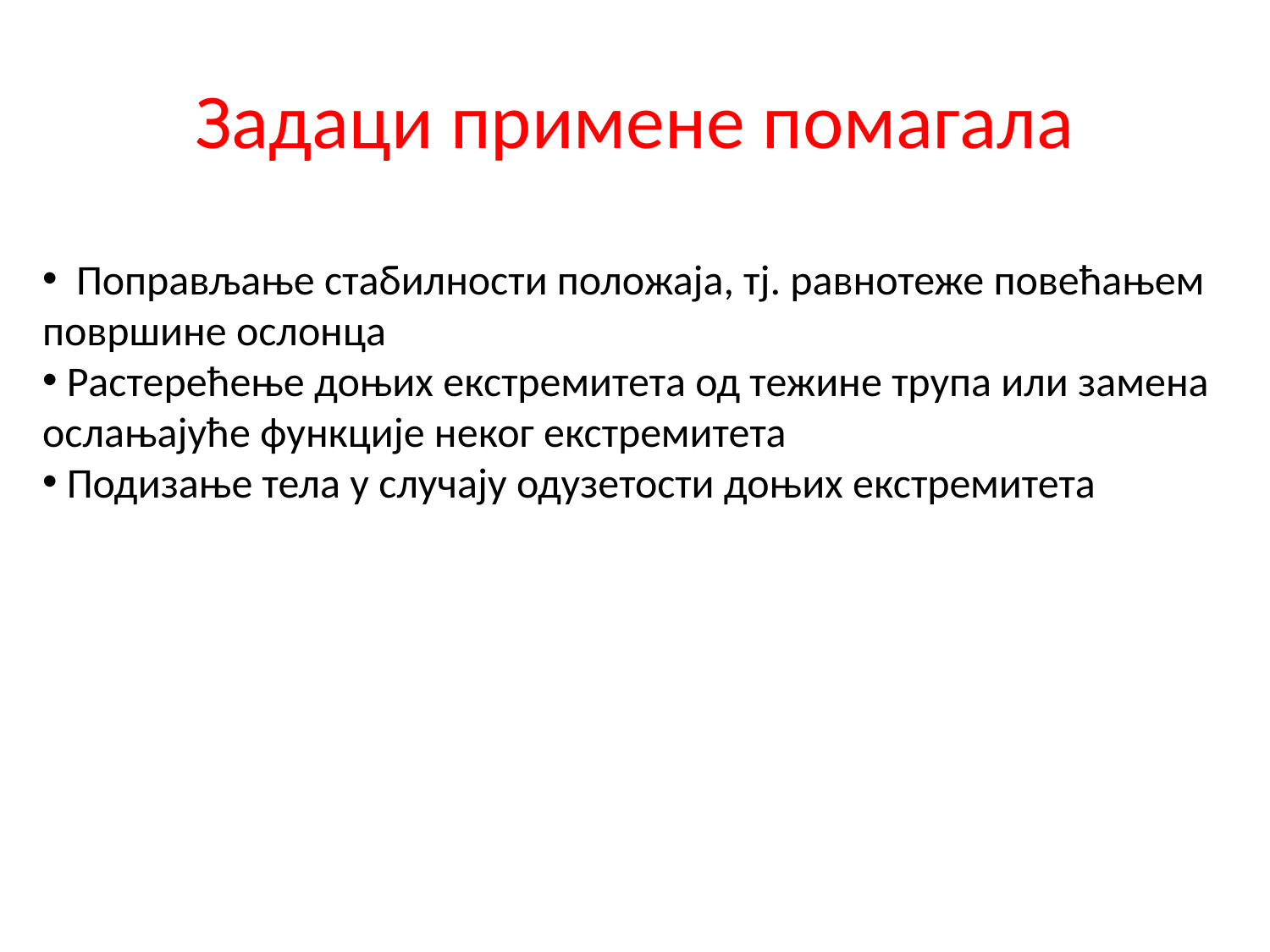

# Задаци примене помагала
  Поправљање стабилности положаја, тј. равнотеже повећањем површине ослонца
 Растерећење доњих екстремитета од тежине трупа или замена ослањајуће функције неког екстремитета
 Подизање тела у случају одузетости доњих екстремитета